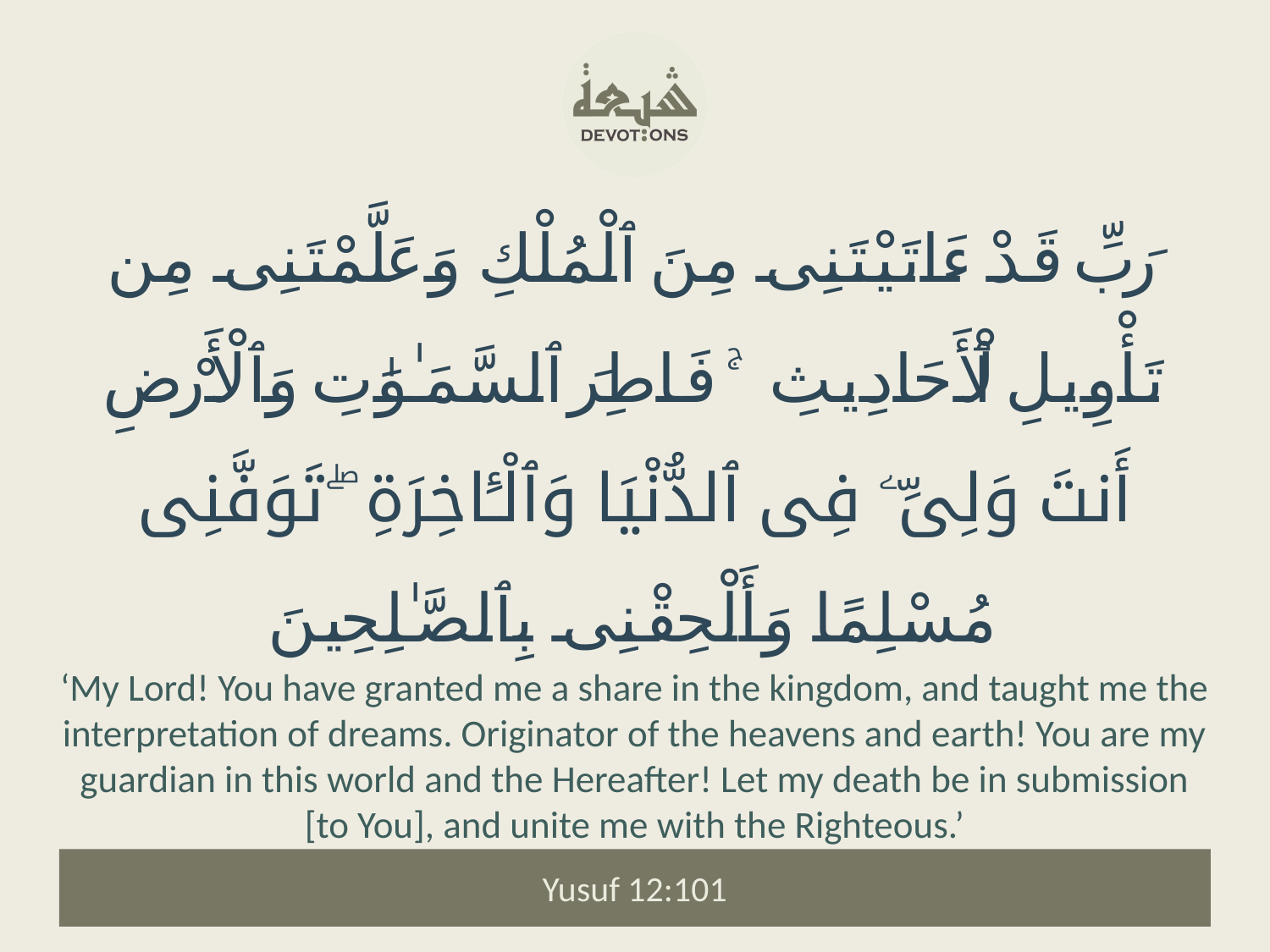

رَبِّ قَدْ ءَاتَيْتَنِى مِنَ ٱلْمُلْكِ وَعَلَّمْتَنِى مِن تَأْوِيلِ ٱلْأَحَادِيثِ ۚ فَاطِرَ ٱلسَّمَـٰوَٰتِ وَٱلْأَرْضِ أَنتَ وَلِىِّۦ فِى ٱلدُّنْيَا وَٱلْـَٔاخِرَةِ ۖ تَوَفَّنِى مُسْلِمًا وَأَلْحِقْنِى بِٱلصَّـٰلِحِينَ
‘My Lord! You have granted me a share in the kingdom, and taught me the interpretation of dreams. Originator of the heavens and earth! You are my guardian in this world and the Hereafter! Let my death be in submission [to You], and unite me with the Righteous.’
Yusuf 12:101